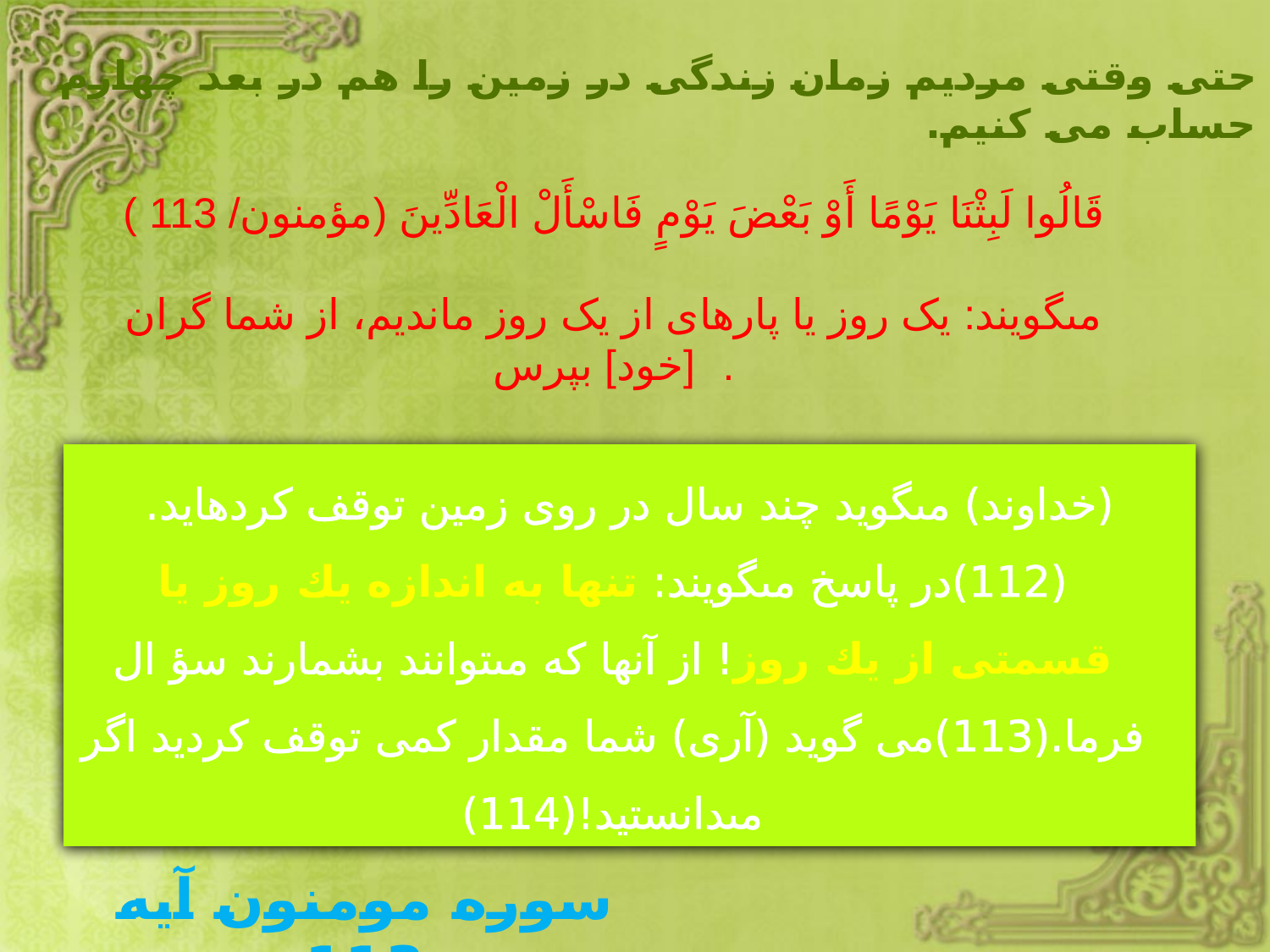

# حتی وقتی مردیم زمان زندگی در زمین را هم در بعد چهارم حساب می کنیم.
قَالُوا لَبِثْنَا یَوْمًا أَوْ بَعْضَ یَوْمٍ فَاسْأَلْ الْعَادِّینَ (مؤمنون/ 113 )
مى‏گویند: یک روز یا پاره‏اى از یک روز ماندیم، از شما گران [خود] بپرس.
(خداوند) مى‏گويد چند سال در روى زمين توقف كرده‏ايد.(112)در پاسخ مى‏گويند: تنها به اندازه يك روز يا قسمتى از يك روز! از آنها كه مى‏توانند بشمارند سؤ ال فرما.(113)مى گويد (آرى) شما مقدار كمى توقف كرديد اگر مى‏دانستيد!(114)
سوره مومنون آیه 113